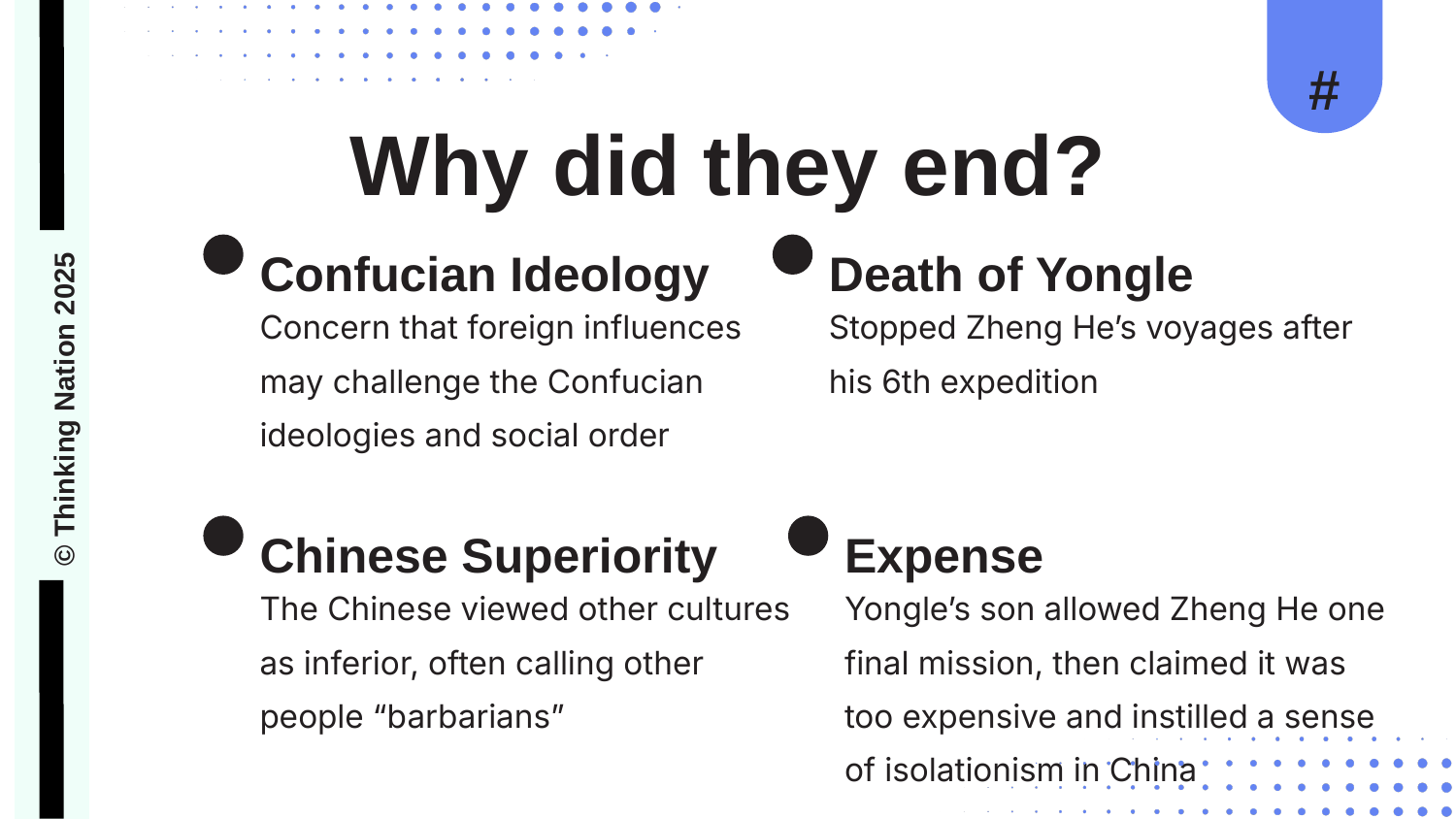

© Thinking Nation 2025

#
Why did they end?
Confucian Ideology
Death of Yongle

Concern that foreign influences may challenge the Confucian ideologies and social order
Stopped Zheng He’s voyages after his 6th expedition
Expense
Chinese Superiority

The Chinese viewed other cultures as inferior, often calling other people “barbarians”
Yongle’s son allowed Zheng He one final mission, then claimed it was too expensive and instilled a sense of isolationism in China